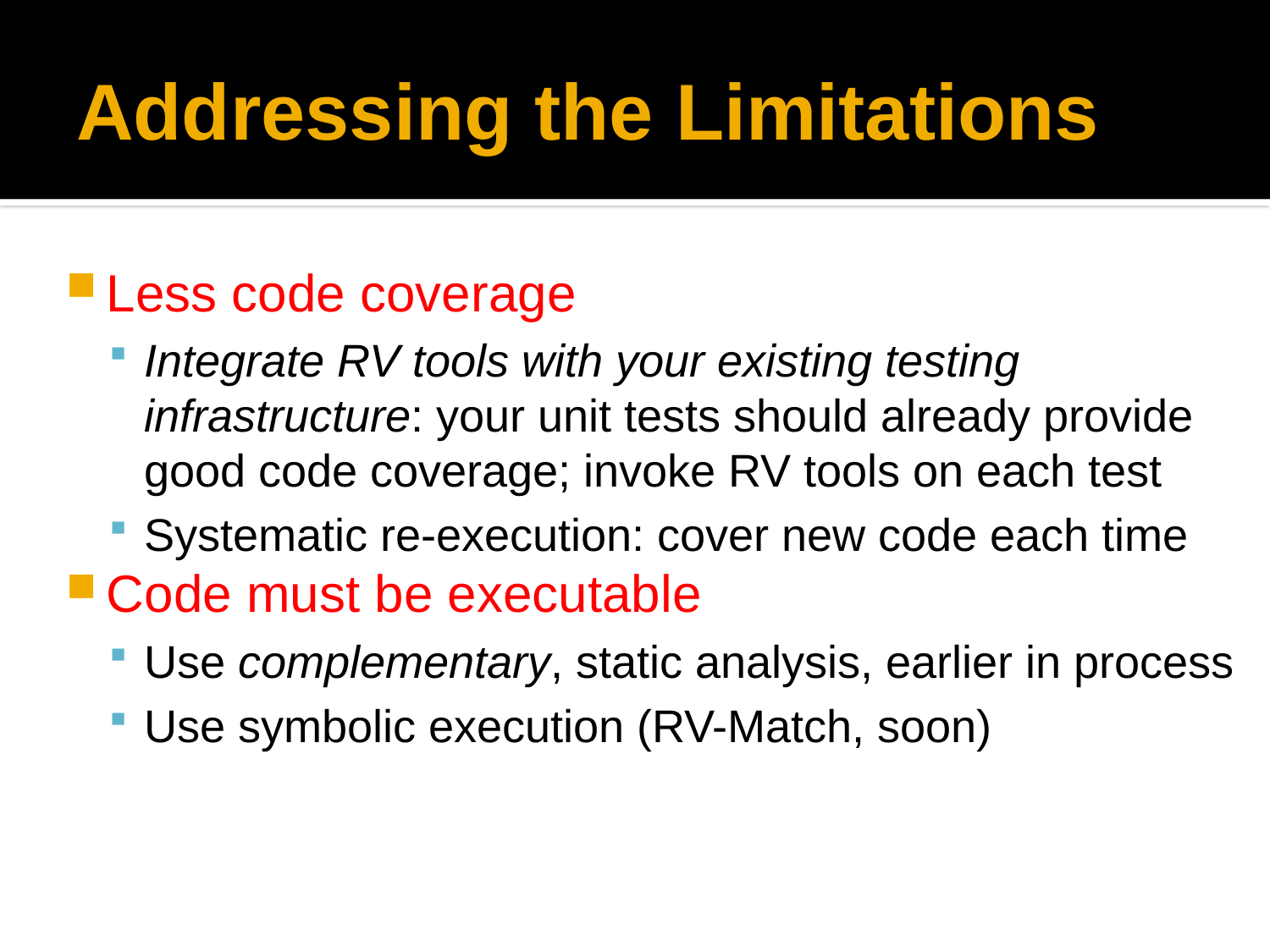

# Addressing the Limitations
Less code coverage
Integrate RV tools with your existing testing infrastructure: your unit tests should already provide good code coverage; invoke RV tools on each test
Systematic re-execution: cover new code each time
Code must be executable
Use complementary, static analysis, earlier in process
Use symbolic execution (RV-Match, soon)